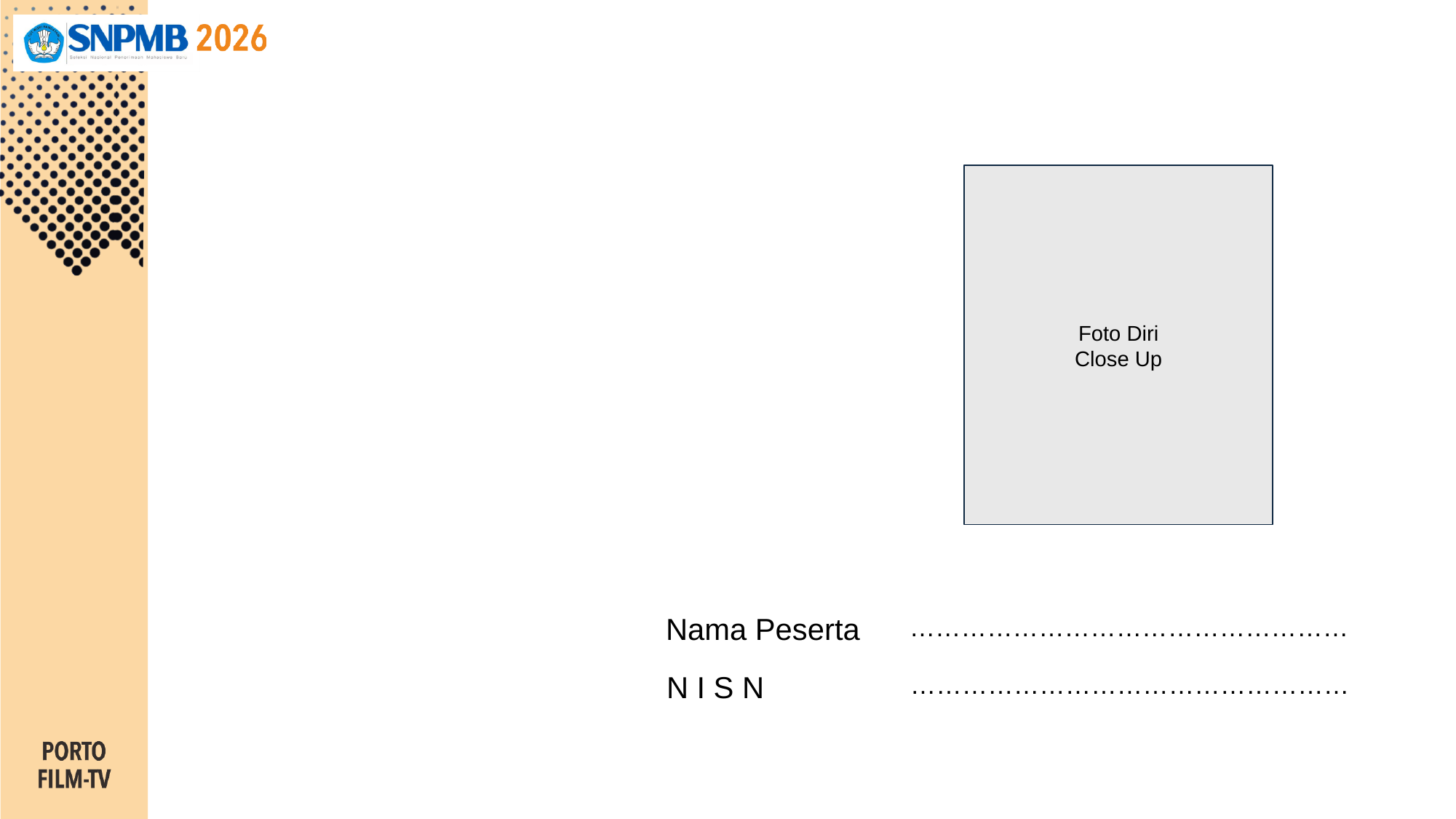

Foto Diri
Close Up
……………………………………………
Nama Peserta
……………………………………………
N I S N